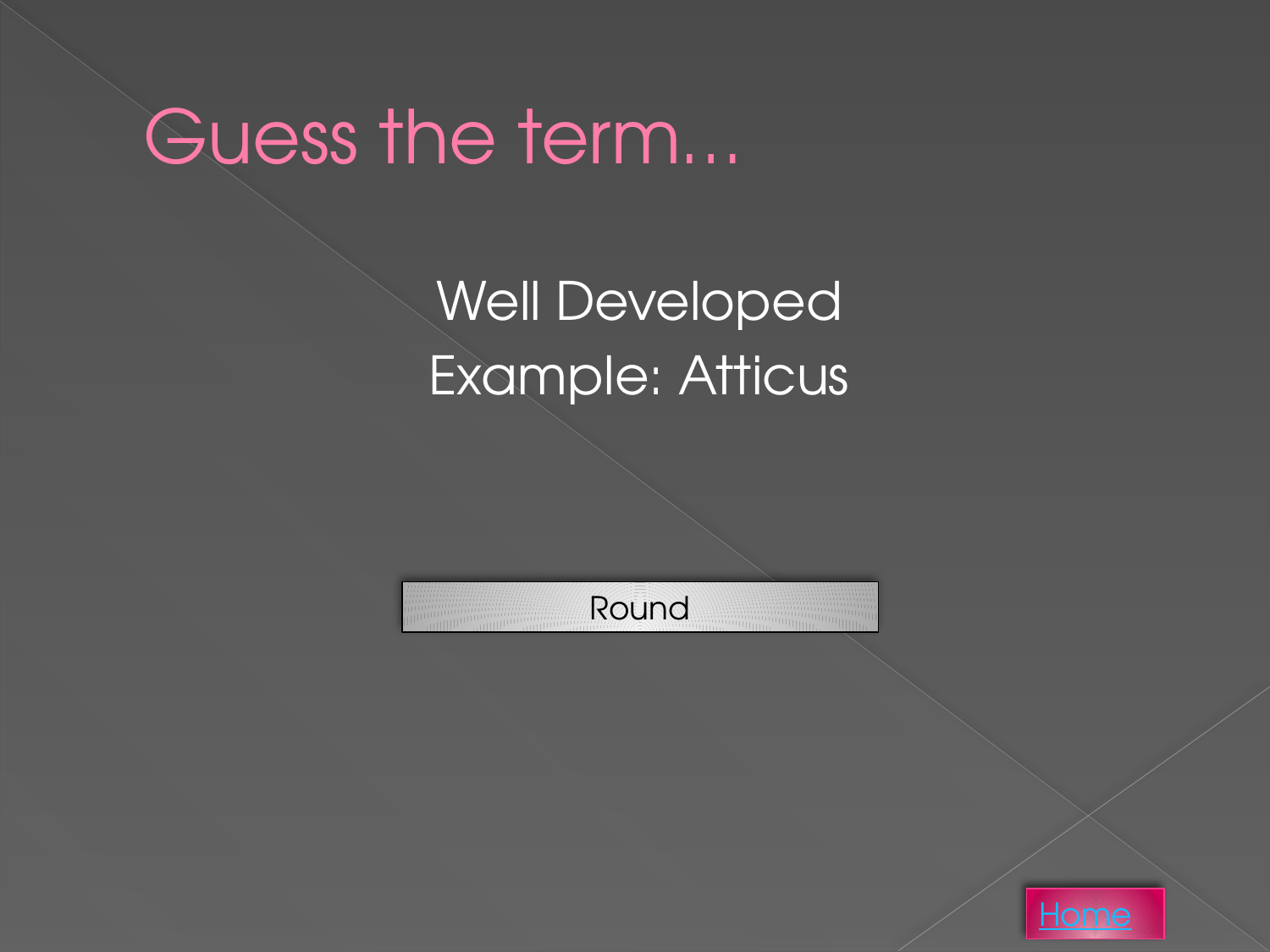

# Guess the term…
Well Developed
Example: Atticus

Round
Home